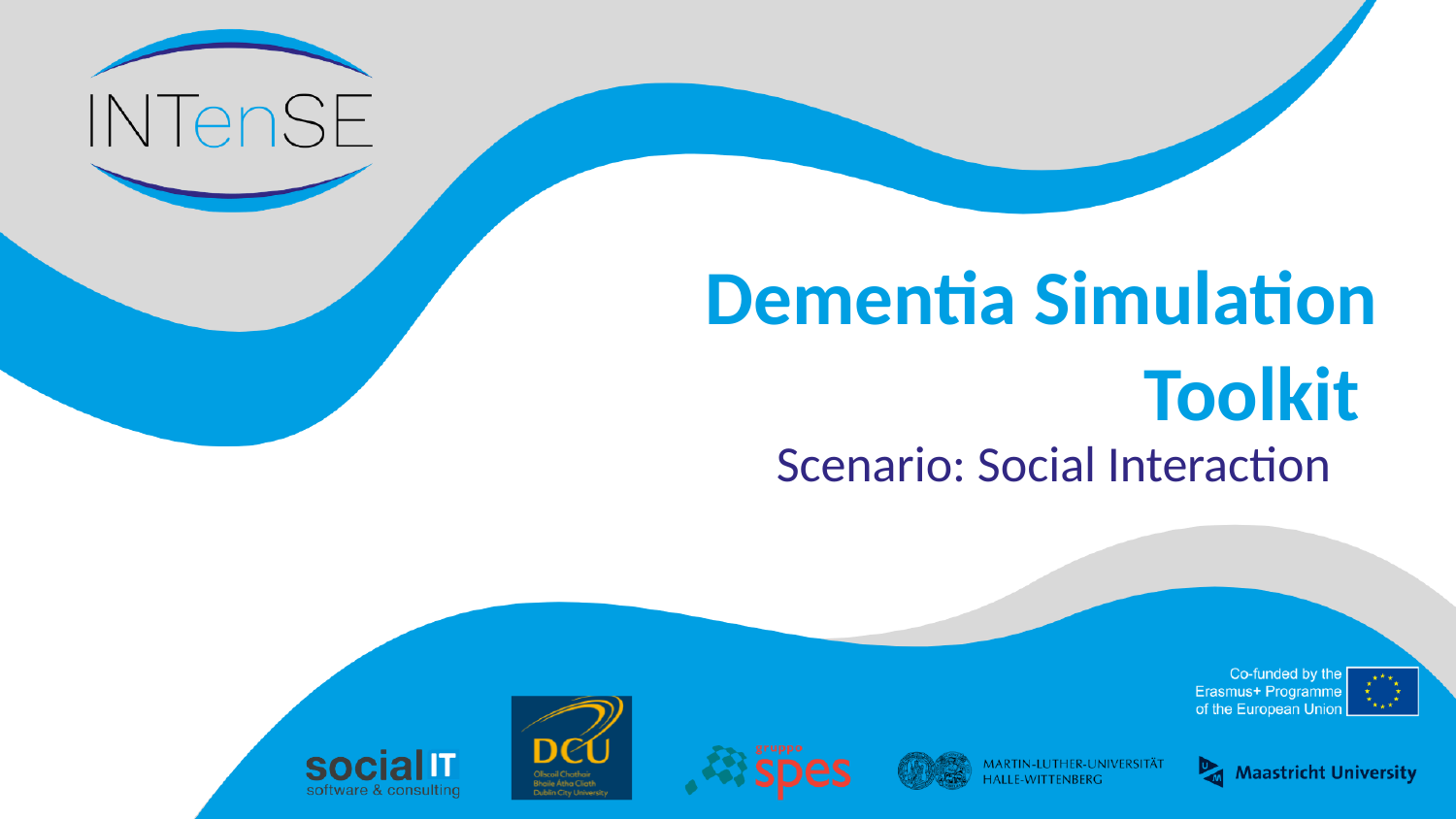

# Dementia Simulation Toolkit
Scenario: Social Interaction